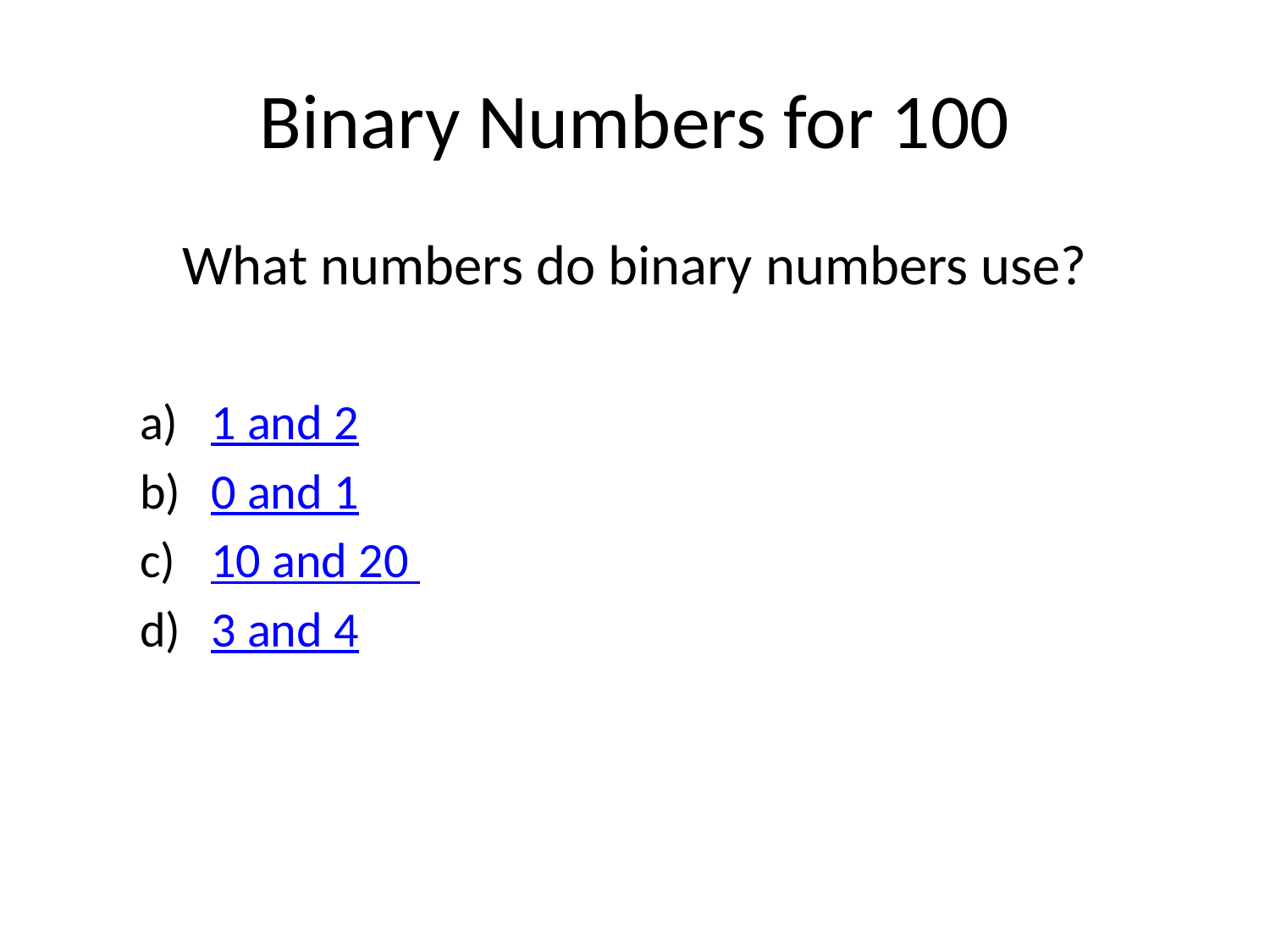

# Binary Numbers for 100
What numbers do binary numbers use?

1 and 2
0 and 1
10 and 20
3 and 4